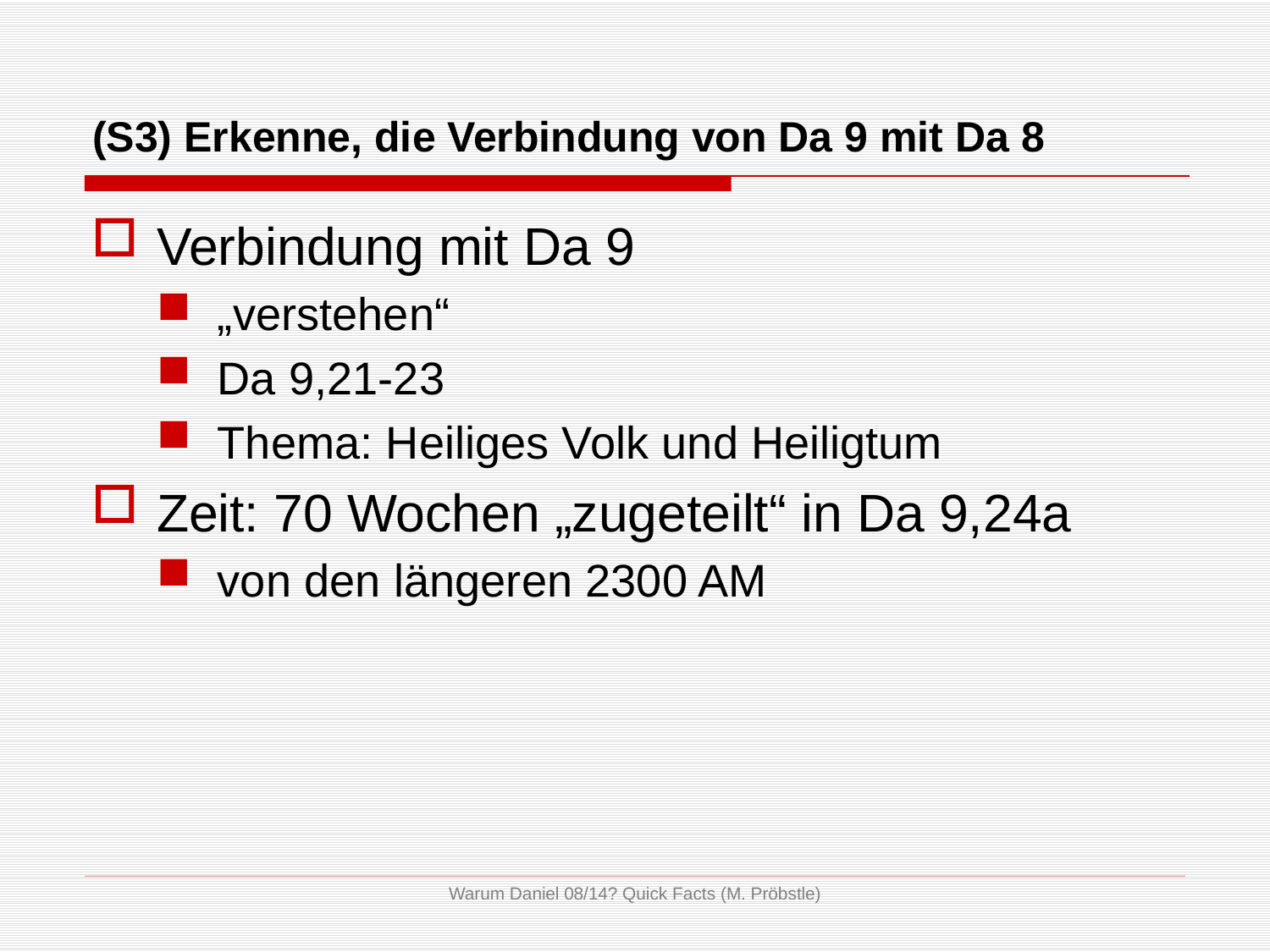

# (S3) Erkenne, die Verbindung von Da 9 mit Da 8
Verbindung mit Da 9
„verstehen“
Da 9,21-23
Thema: Heiliges Volk und Heiligtum
Zeit: 70 Wochen „zugeteilt“ in Da 9,24a
von den längeren 2300 AM
Warum Daniel 08/14? Quick Facts (M. Pröbstle)